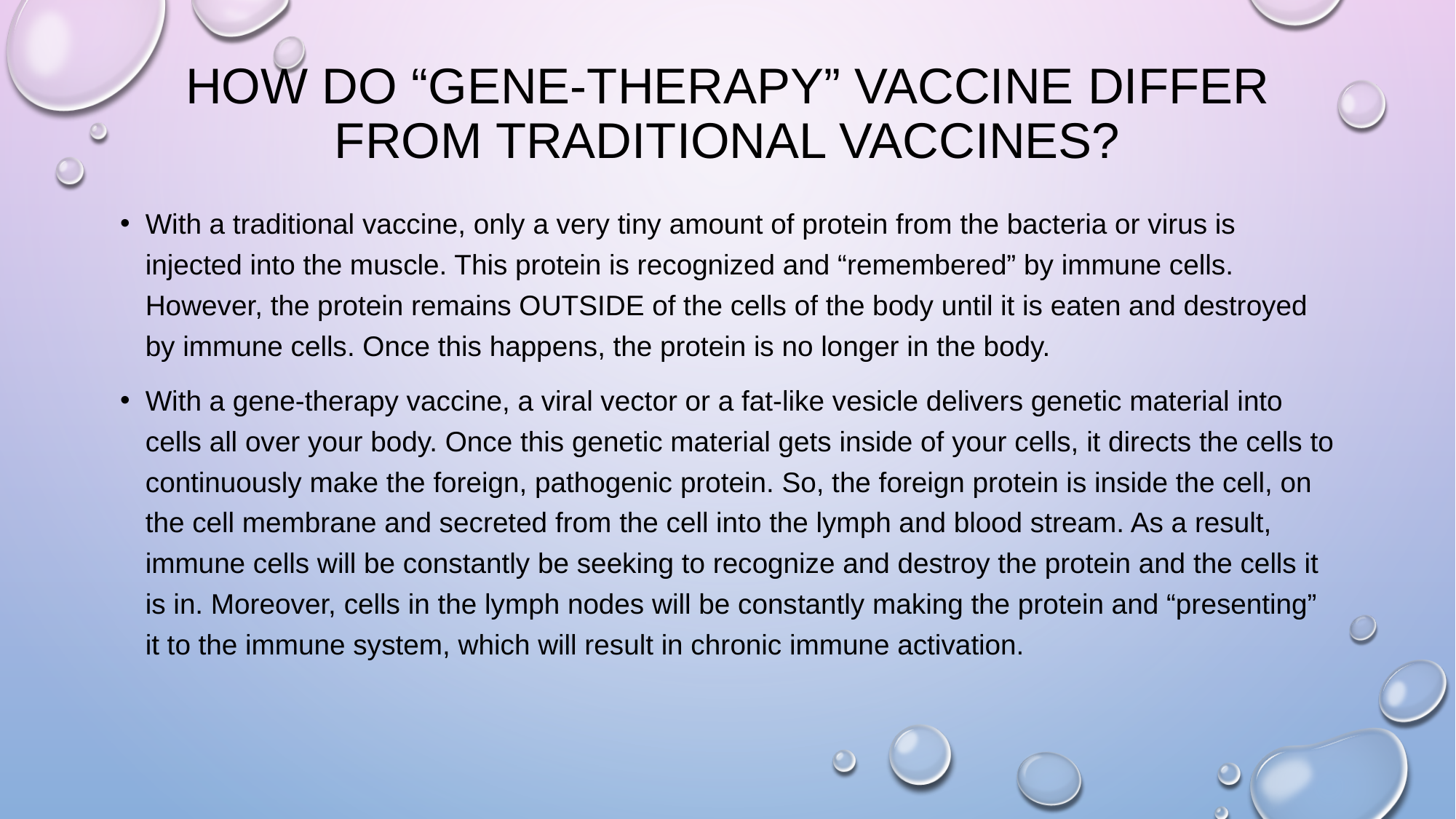

# How do “Gene-therapy” vaccine differ from traditional vaccines?
With a traditional vaccine, only a very tiny amount of protein from the bacteria or virus is injected into the muscle. This protein is recognized and “remembered” by immune cells. However, the protein remains OUTSIDE of the cells of the body until it is eaten and destroyed by immune cells. Once this happens, the protein is no longer in the body.
With a gene-therapy vaccine, a viral vector or a fat-like vesicle delivers genetic material into cells all over your body. Once this genetic material gets inside of your cells, it directs the cells to continuously make the foreign, pathogenic protein. So, the foreign protein is inside the cell, on the cell membrane and secreted from the cell into the lymph and blood stream. As a result, immune cells will be constantly be seeking to recognize and destroy the protein and the cells it is in. Moreover, cells in the lymph nodes will be constantly making the protein and “presenting” it to the immune system, which will result in chronic immune activation.